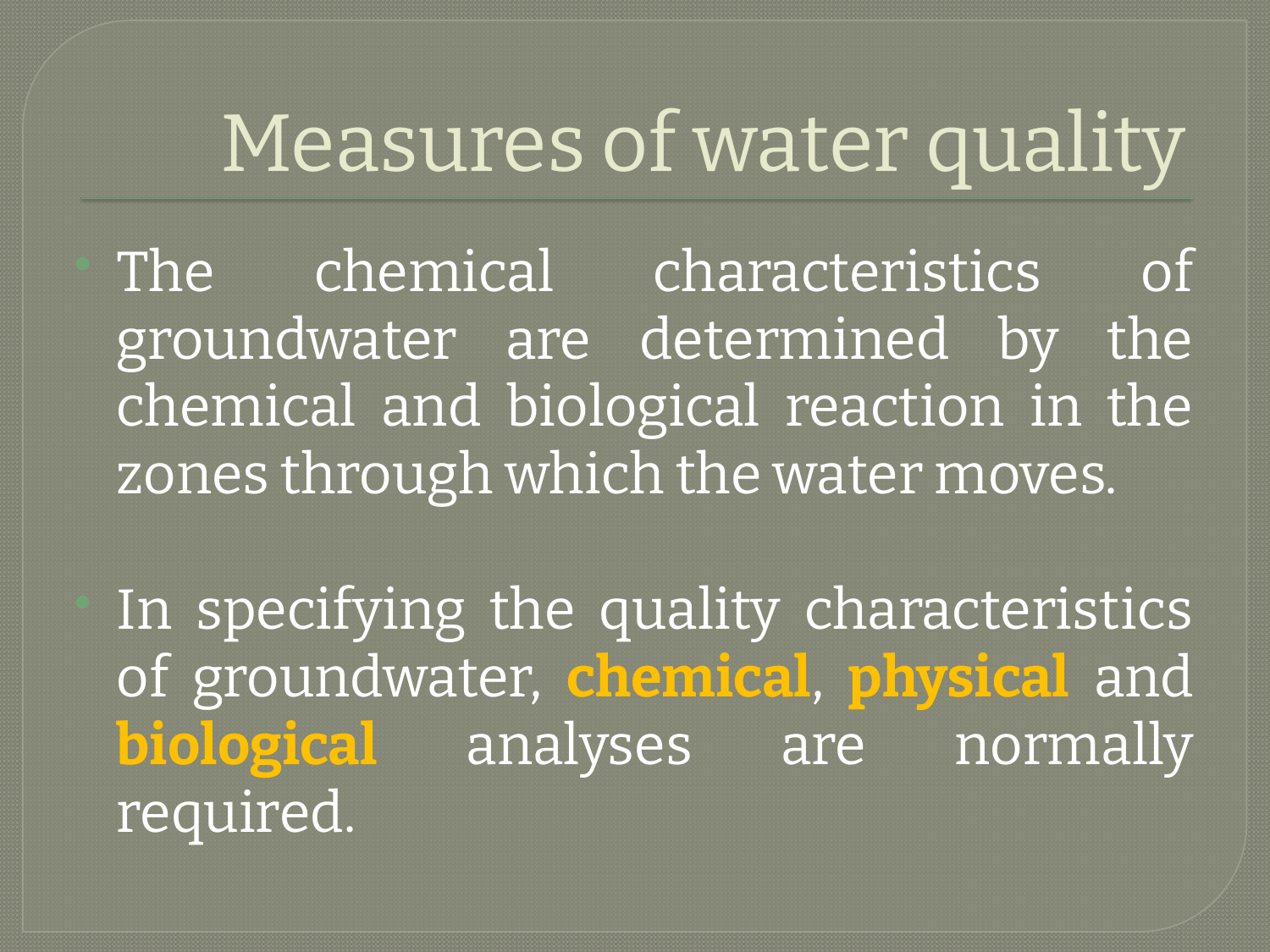

# Measures of water quality
The chemical characteristics of groundwater are determined by the chemical and biological reaction in the zones through which the water moves.

In specifying the quality characteristics of groundwater, chemical, physical and biological analyses are normally required.